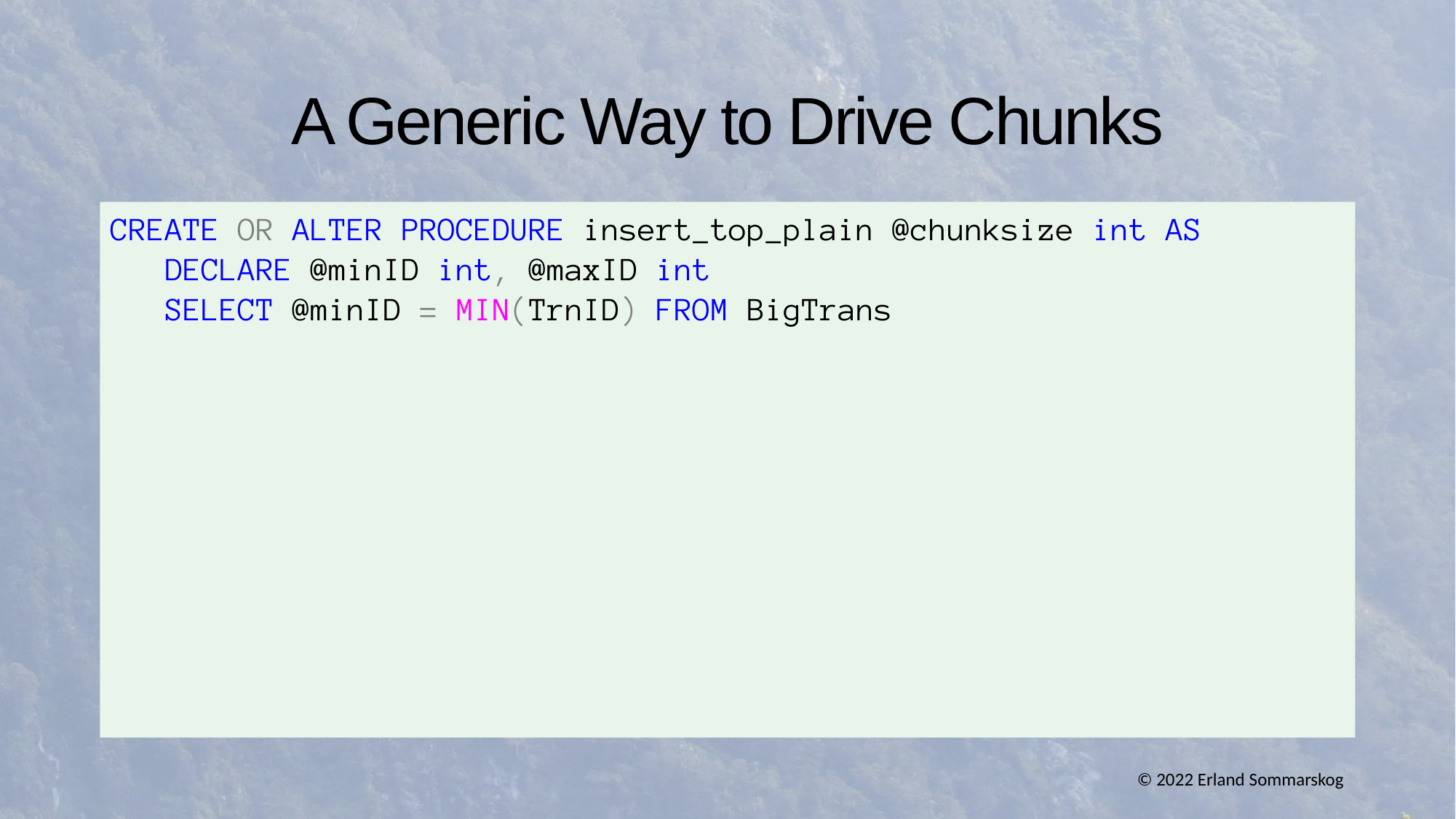

# A Generic Way to Drive Chunks
CREATE OR ALTER PROCEDURE insert_top_plain @chunksize int AS
   DECLARE @minID int, @maxID int
   SELECT @minID = MIN(TrnID) FROM BigTrans

© 2022 Erland Sommarskog